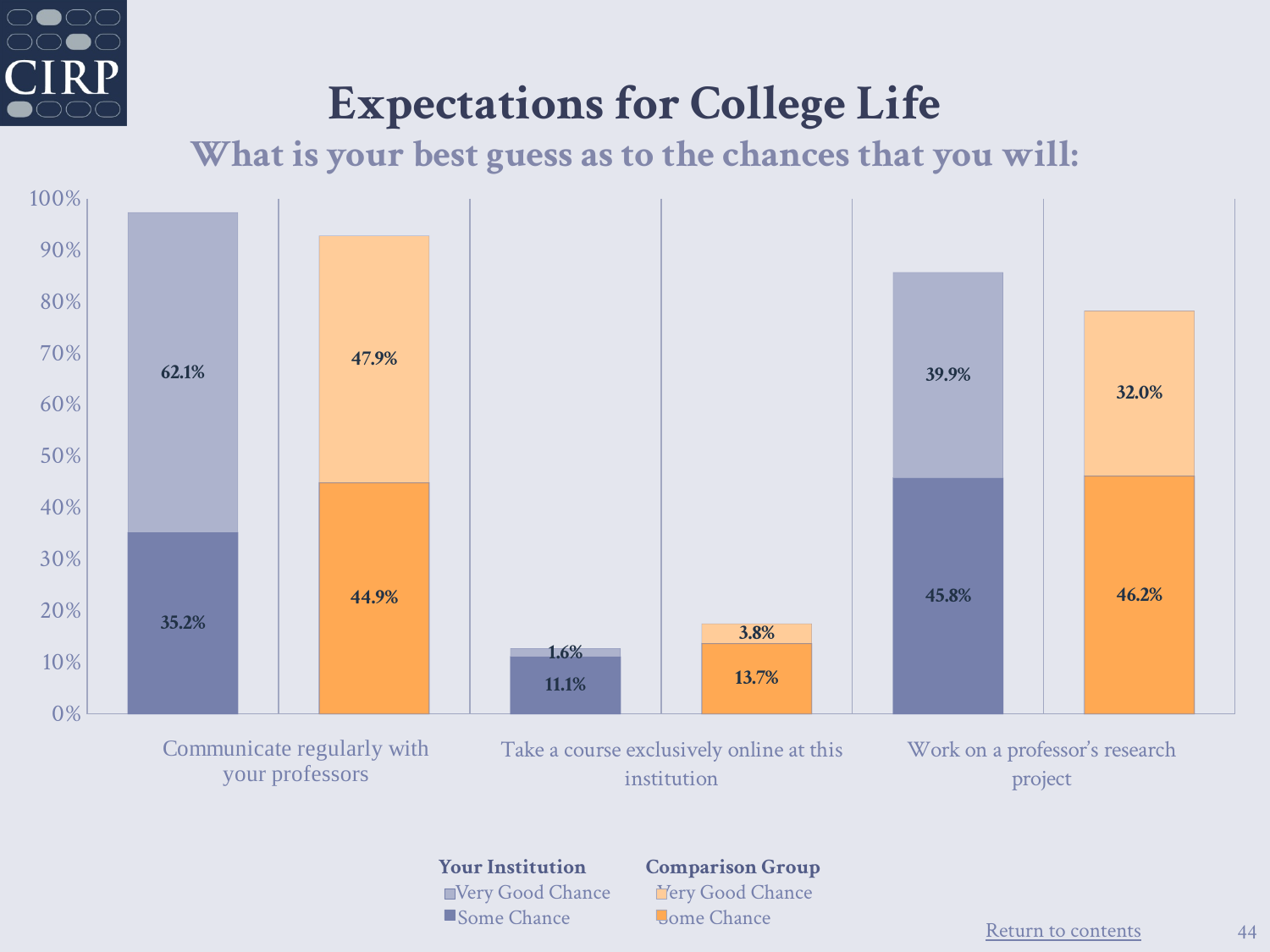

# Expectations for College Life What is your best guess as to the chances that you will:

### Chart

| Category | Some Chance | Very Good Chance |
|---|---|---|
| Your Institution | 0.352 | 0.621 |
| Comparison Group | 0.449 | 0.479 |
| Your Institution | 0.111 | 0.016 |
| Comparison Group | 0.137 | 0.038 |
| Your Institution | 0.458 | 0.399 |
| Comparison Group | 0.462 | 0.32 |
   Your Institution              Comparison Group
       Very Good Chance          Very Good Chance
       Some Chance                   Some Chance
44